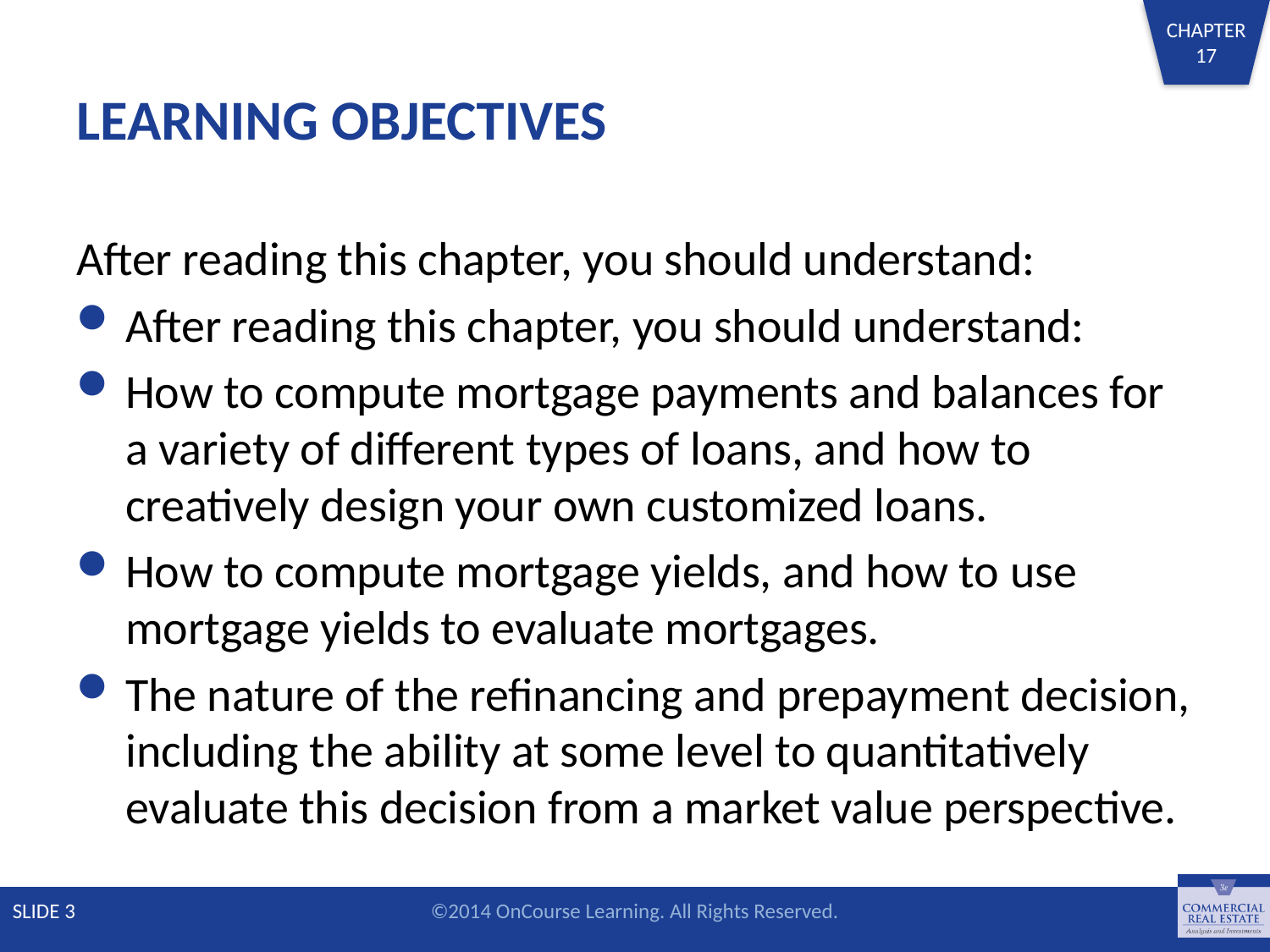

# LEARNING OBJECTIVES
After reading this chapter, you should understand:
After reading this chapter, you should understand:
How to compute mortgage payments and balances for a variety of different types of loans, and how to creatively design your own customized loans.
How to compute mortgage yields, and how to use mortgage yields to evaluate mortgages.
The nature of the refinancing and prepayment decision, including the ability at some level to quantitatively evaluate this decision from a market value perspective.
SLIDE 3